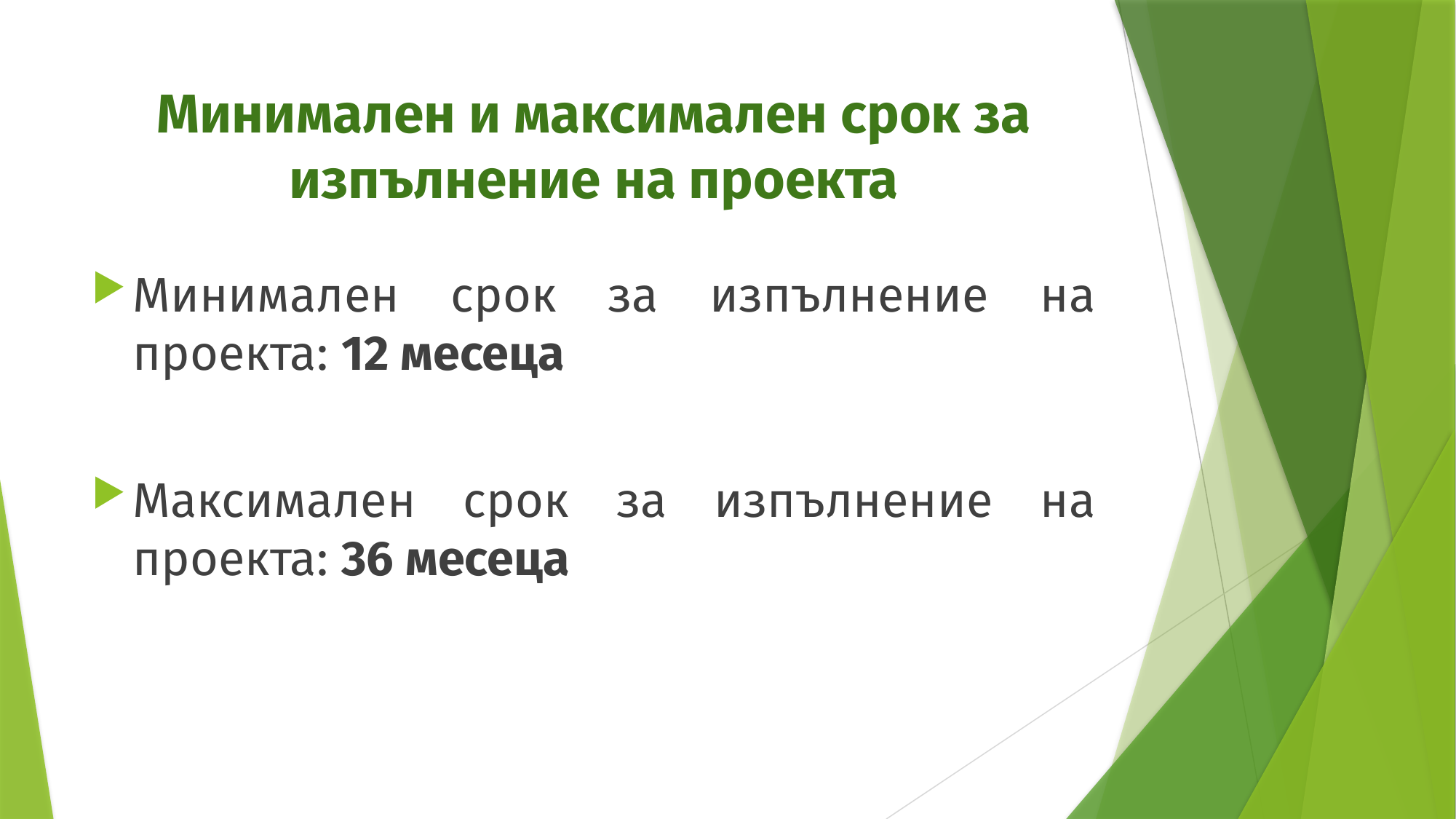

# Минимален и максимален срок за изпълнение на проекта
Минимален срок за изпълнение на проекта: 12 месеца

Максимален срок за изпълнение на проекта: 36 месеца